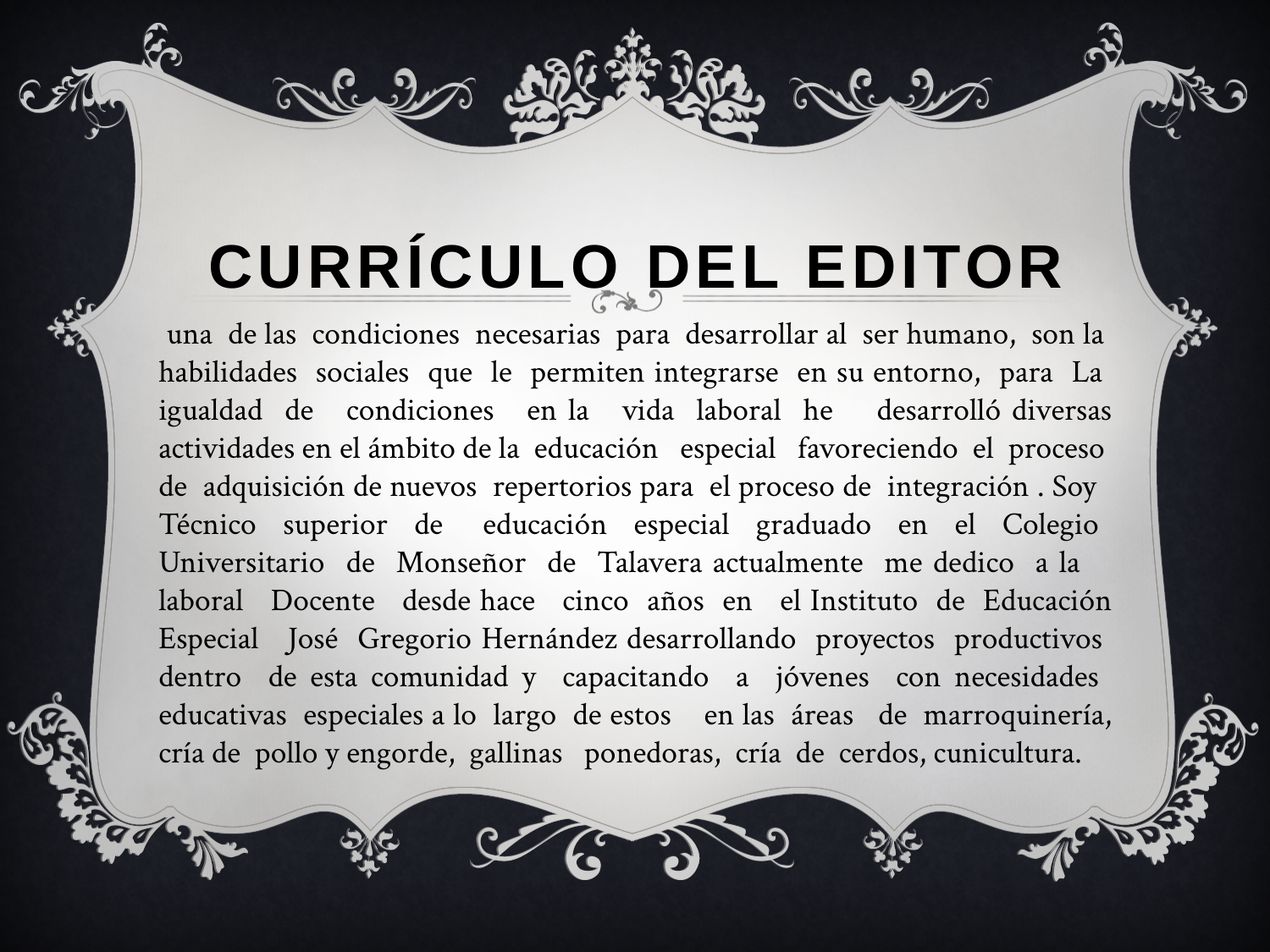

# Currículo del editor
 una  de las  condiciones  necesarias  para  desarrollar al  ser humano,  son la  habilidades  sociales  que  le  permiten integrarse  en su entorno,  para  La  igualdad  de   condiciones   en la   vida  laboral  he    desarrolló diversas actividades en el ámbito de la  educación   especial   favoreciendo  el  proceso  de  adquisición de nuevos  repertorios para  el proceso de  integración . Soy   Técnico  superior  de   educación  especial  graduado  en  el  Colegio  Universitario  de  Monseñor  de  Talavera actualmente  me dedico  a la    laboral   Docente   desde hace   cinco  años  en   el Instituto  de  Educación Especial   José  Gregorio Hernández desarrollando  proyectos  productivos  dentro  de esta comunidad y  capacitando  a  jóvenes  con necesidades  educativas  especiales a lo  largo  de estos    en las  áreas   de  marroquinería, cría de  pollo y engorde,  gallinas   ponedoras,  cría  de  cerdos, cunicultura.